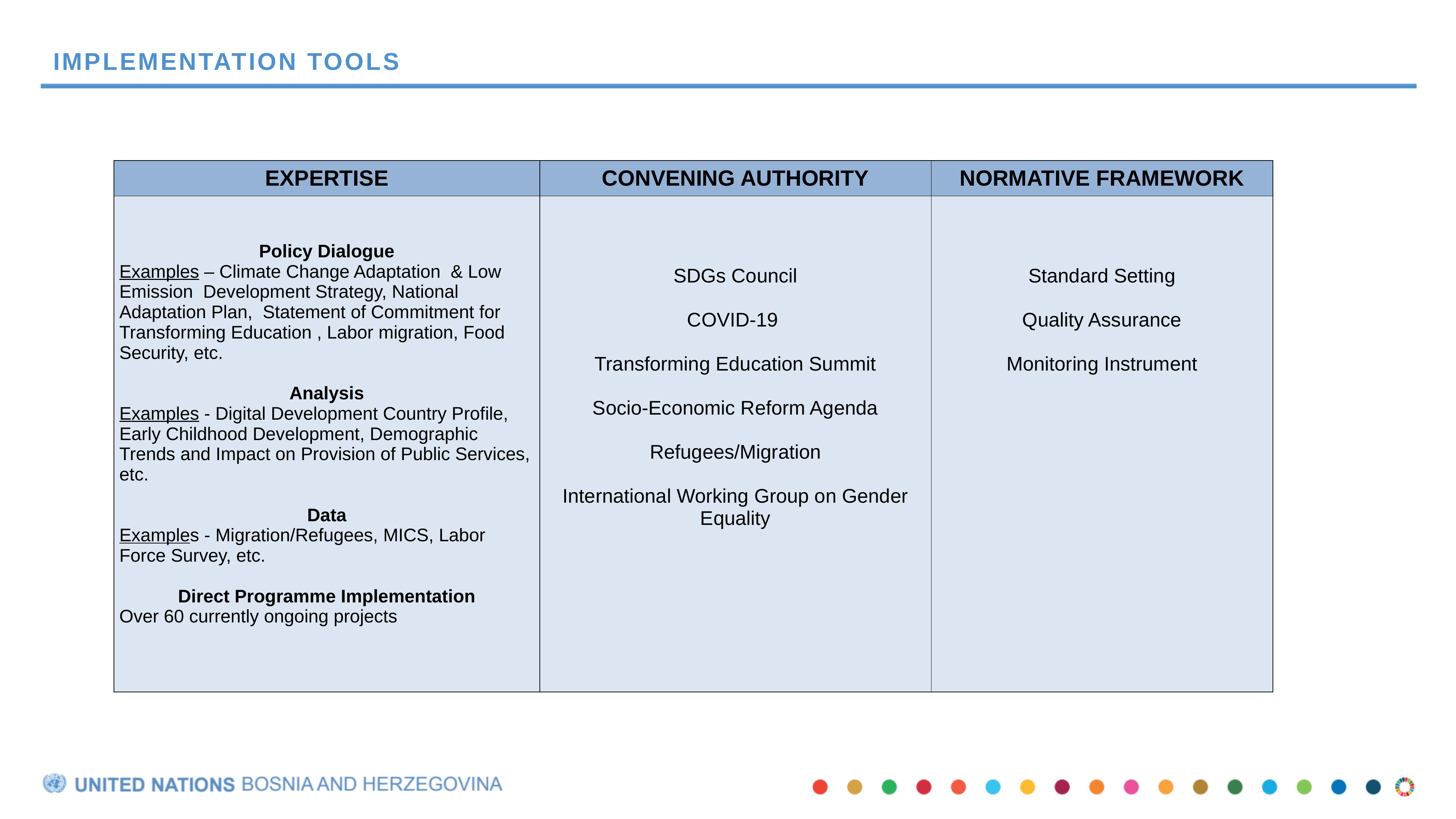

# implementation tools
| EXPERTISE | CONVENING AUTHORITY | NORMATIVE FRAMEWORK |
| --- | --- | --- |
| Policy Dialogue Examples – Climate Change Adaptation & Low Emission Development Strategy, National Adaptation Plan, Statement of Commitment for Transforming Education , Labor migration, Food Security, etc. Analysis Examples - Digital Development Country Profile, Early Childhood Development, Demographic Trends and Impact on Provision of Public Services, etc. Data Examples - Migration/Refugees, MICS, Labor Force Survey, etc. Direct Programme Implementation Over 60 currently ongoing projects | SDGs Council COVID-19 Transforming Education Summit Socio-Economic Reform Agenda Refugees/Migration International Working Group on Gender Equality | Standard Setting Quality Assurance Monitoring Instrument |